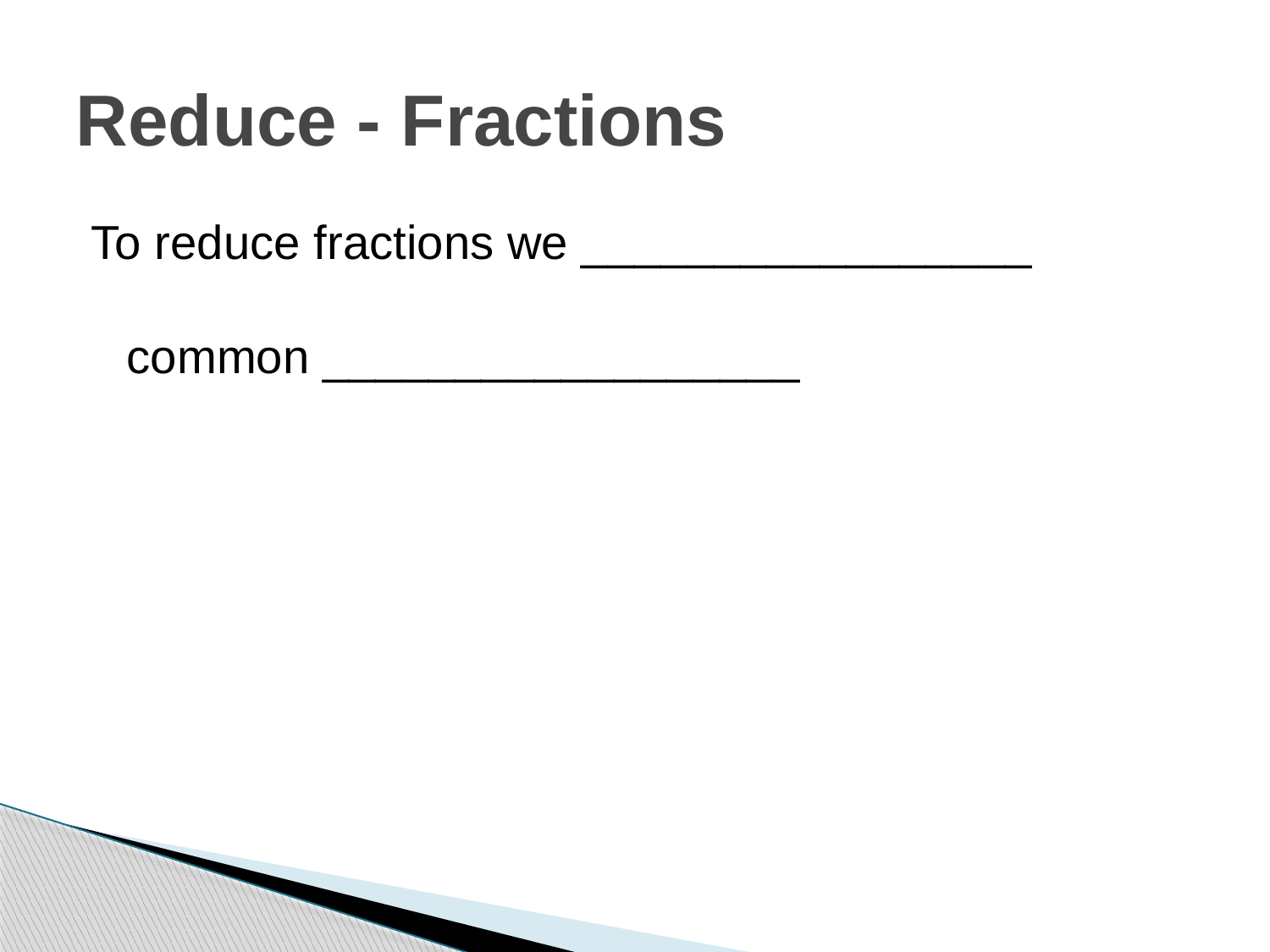

# Reduce - Fractions
To reduce fractions we _________________
common __________________